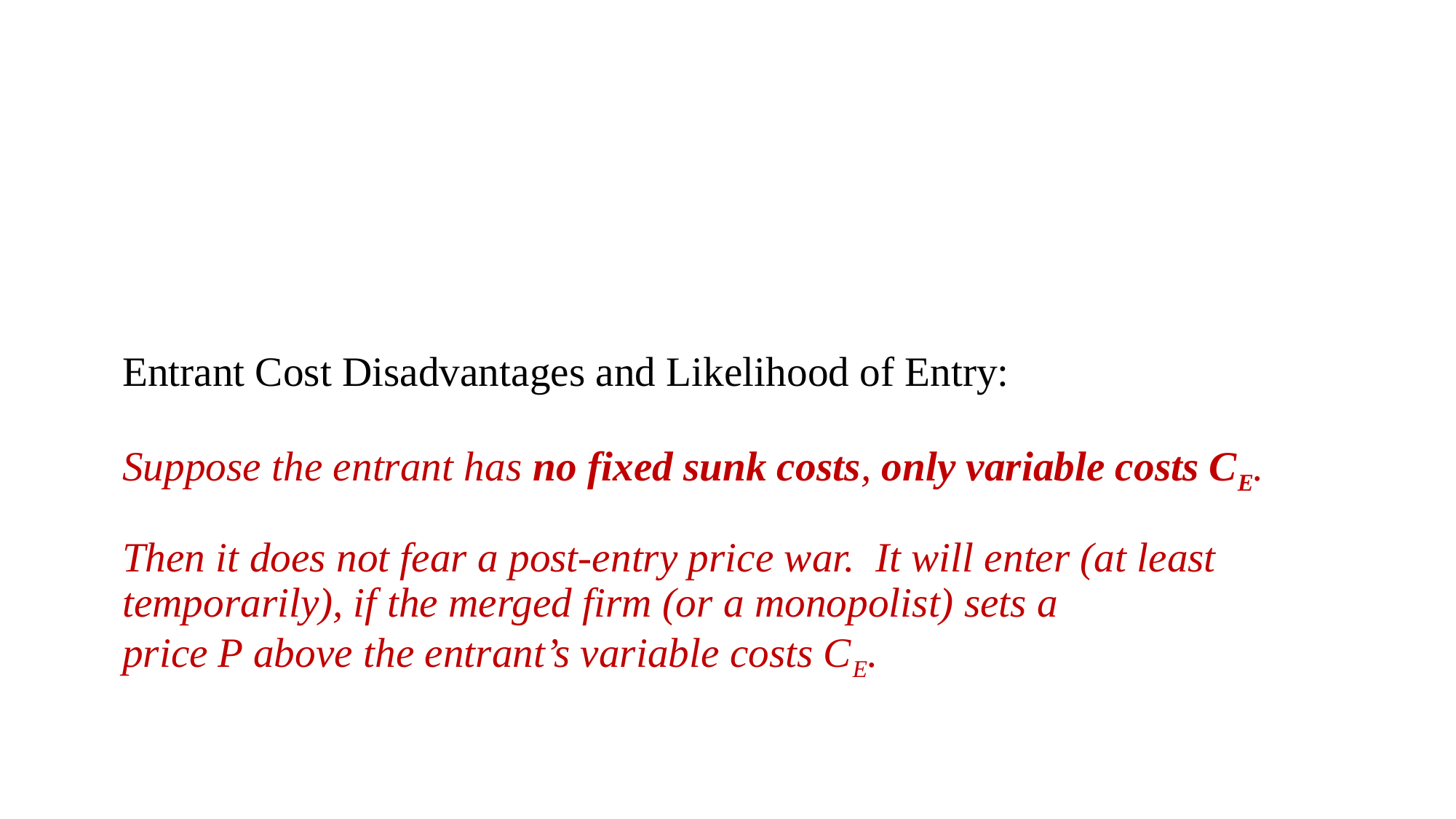

# Entrant Cost Disadvantages and Likelihood of Entry: Suppose the entrant has no fixed sunk costs, only variable costs CE. Then it does not fear a post-entry price war.  It will enter (at least temporarily), if the merged firm (or a monopolist) sets a price P above the entrant’s variable costs CE.